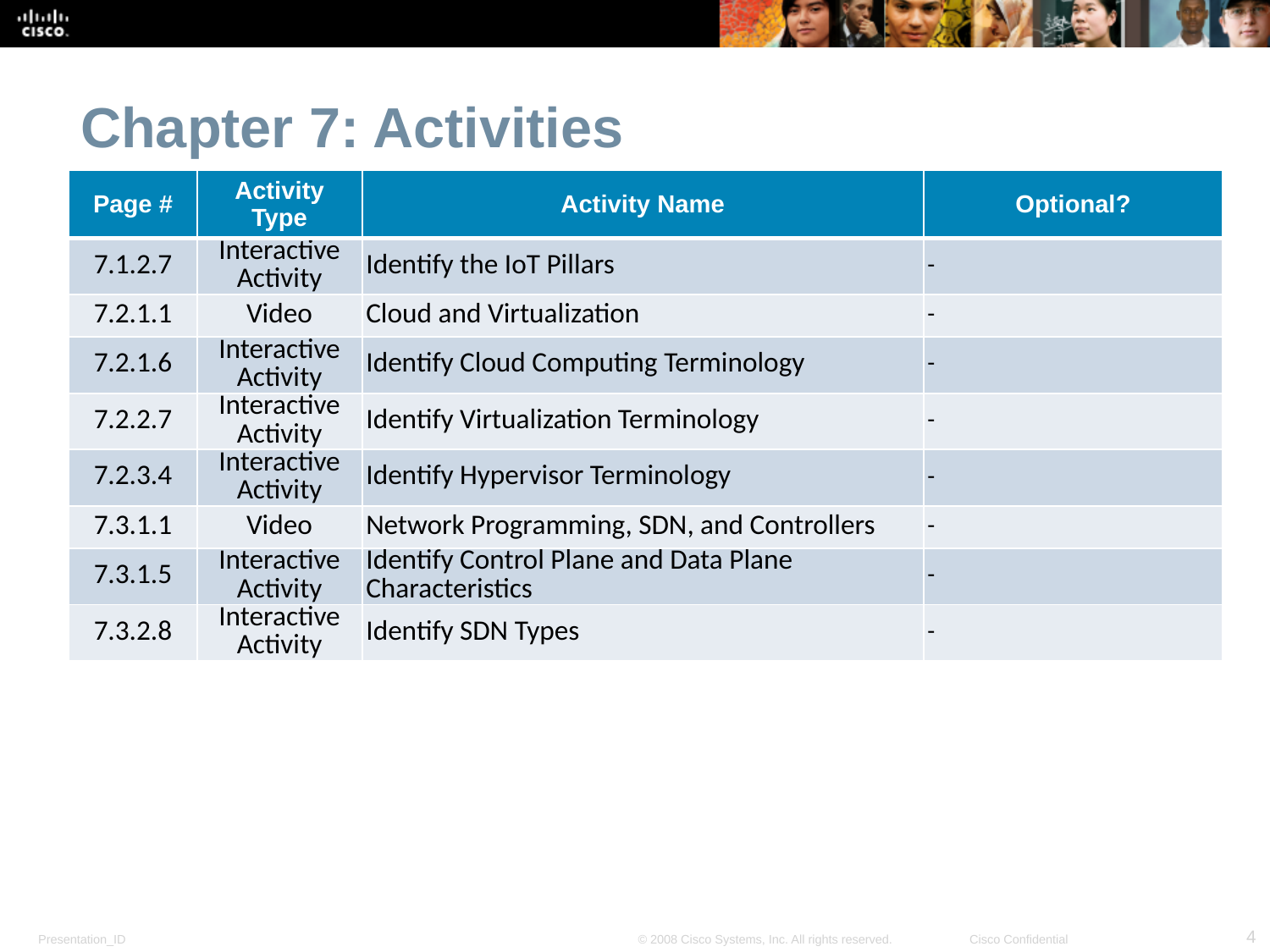

Chapter 7: Activities
What activities are associated with this chapter?

| Page # | Activity Type | Activity Name | Optional? |
| --- | --- | --- | --- |
| 7.1.2.7 | Interactive Activity | Identify the IoT Pillars | - |
| 7.2.1.1 | Video | Cloud and Virtualization | - |
| 7.2.1.6 | Interactive Activity | Identify Cloud Computing Terminology | - |
| 7.2.2.7 | Interactive Activity | Identify Virtualization Terminology | - |
| 7.2.3.4 | Interactive Activity | Identify Hypervisor Terminology | - |
| 7.3.1.1 | Video | Network Programming, SDN, and Controllers | - |
| 7.3.1.5 | Interactive Activity | Identify Control Plane and Data Plane Characteristics | - |
| 7.3.2.8 | Interactive Activity | Identify SDN Types | - |